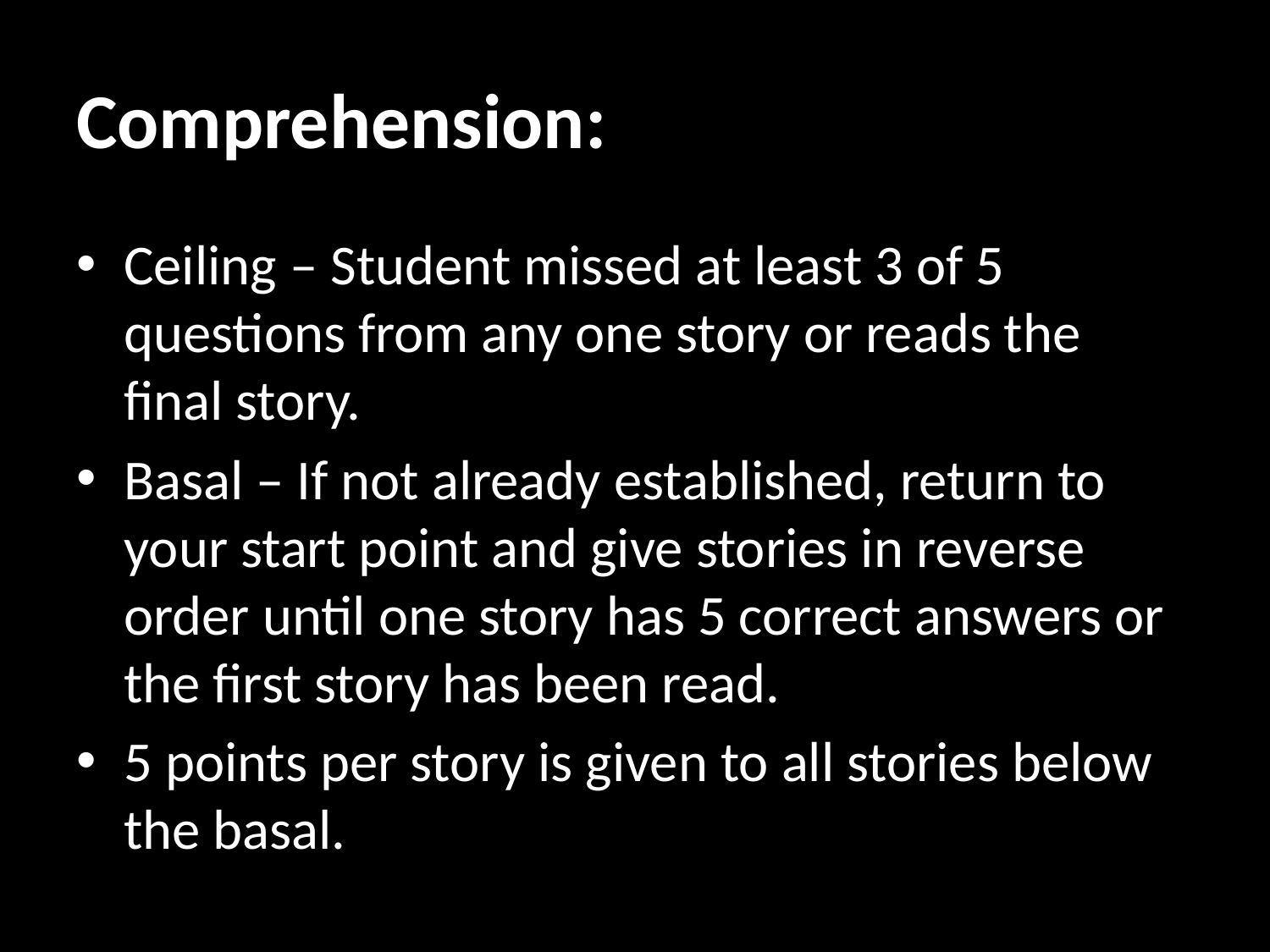

# Comprehension:
Ceiling – Student missed at least 3 of 5 questions from any one story or reads the final story.
Basal – If not already established, return to your start point and give stories in reverse order until one story has 5 correct answers or the first story has been read.
5 points per story is given to all stories below the basal.